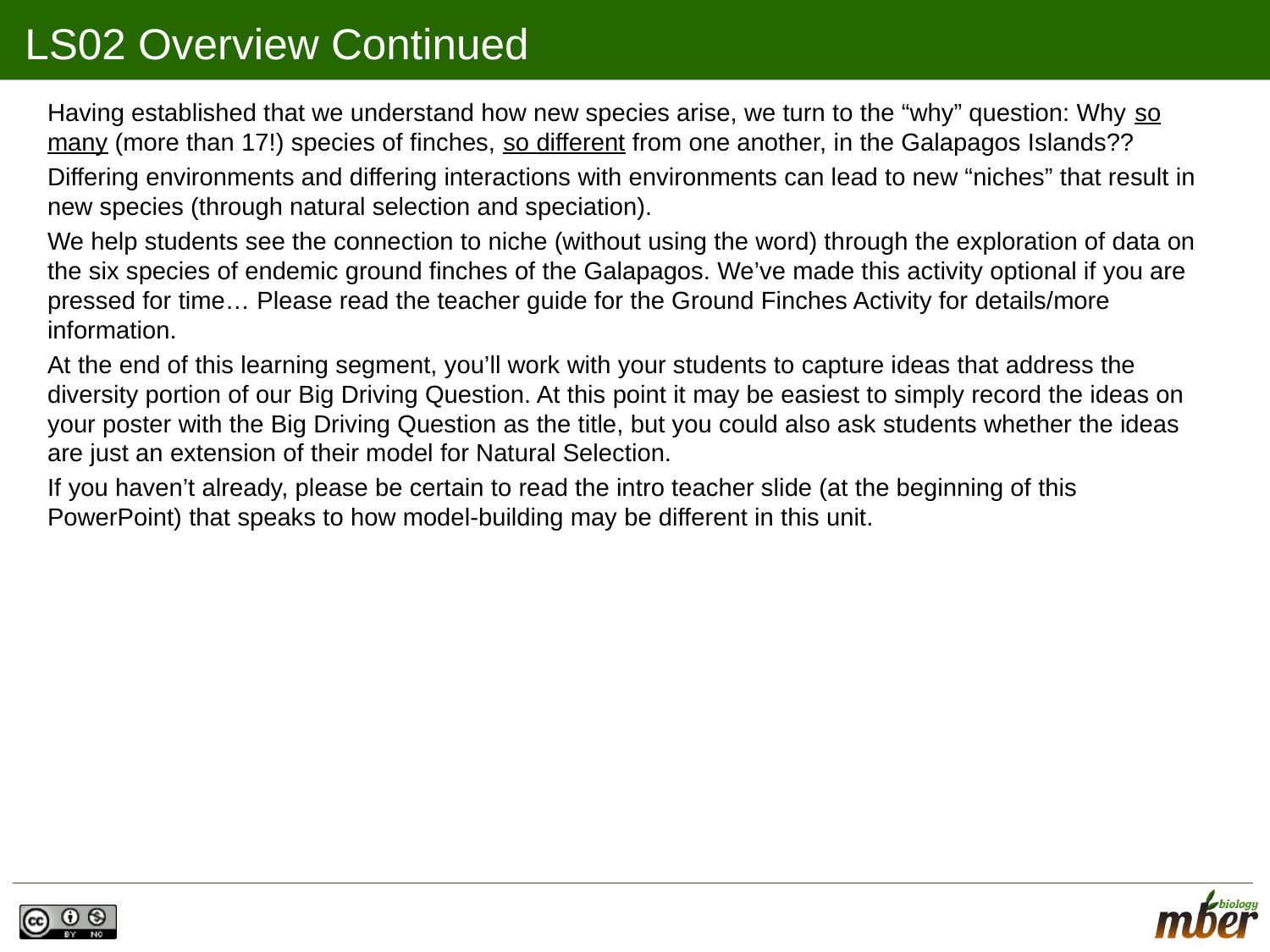

# LS02 Overview Continued
Having established that we understand how new species arise, we turn to the “why” question: Why so many (more than 17!) species of finches, so different from one another, in the Galapagos Islands??
Differing environments and differing interactions with environments can lead to new “niches” that result in new species (through natural selection and speciation).
We help students see the connection to niche (without using the word) through the exploration of data on the six species of endemic ground finches of the Galapagos. We’ve made this activity optional if you are pressed for time… Please read the teacher guide for the Ground Finches Activity for details/more information.
At the end of this learning segment, you’ll work with your students to capture ideas that address the diversity portion of our Big Driving Question. At this point it may be easiest to simply record the ideas on your poster with the Big Driving Question as the title, but you could also ask students whether the ideas are just an extension of their model for Natural Selection.
If you haven’t already, please be certain to read the intro teacher slide (at the beginning of this PowerPoint) that speaks to how model-building may be different in this unit.